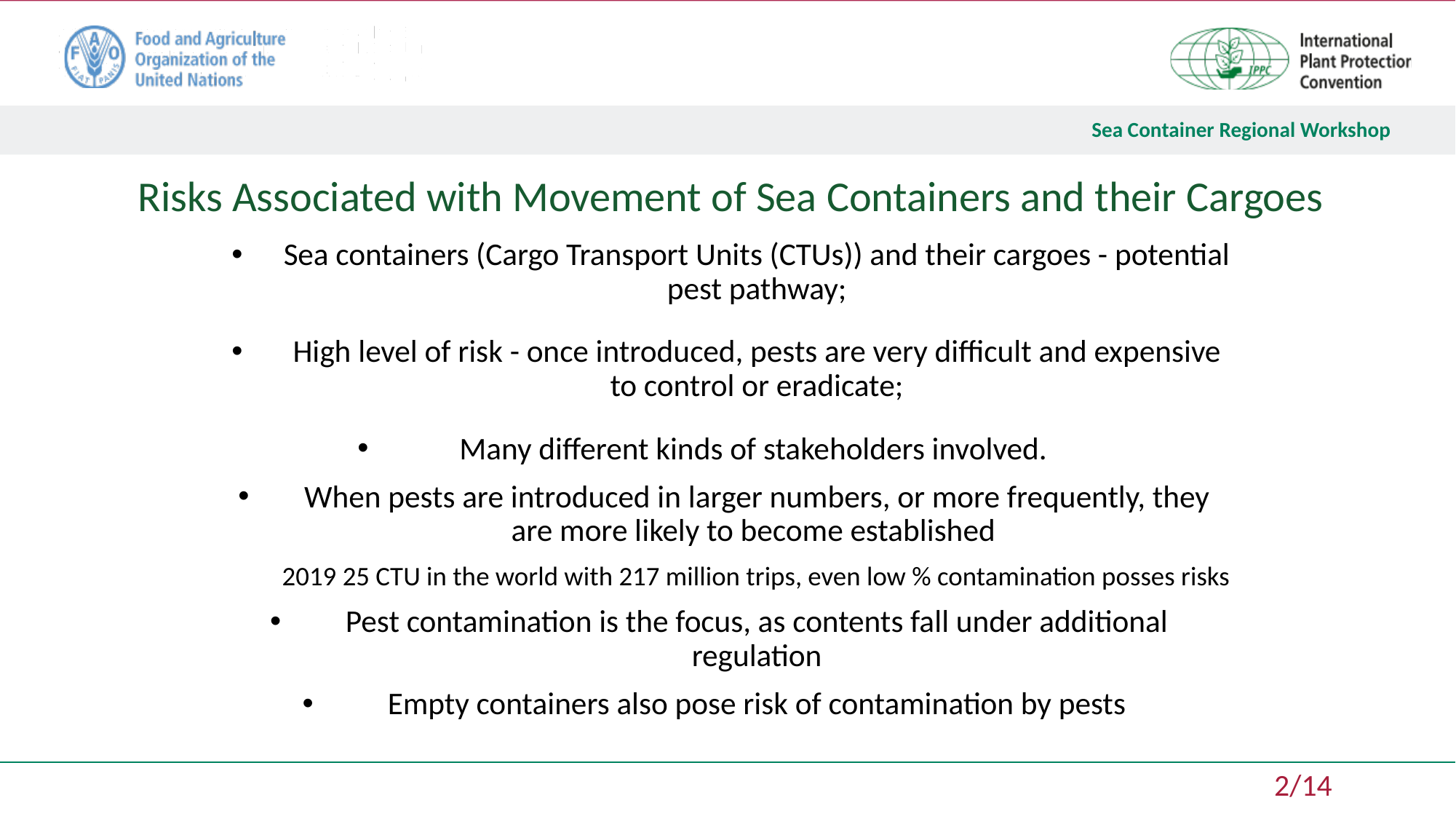

Risks Associated with Movement of Sea Containers and their Cargoes
Sea containers (Cargo Transport Units (CTUs)) and their cargoes - potential pest pathway;

High level of risk - once introduced, pests are very difficult and expensive to control or eradicate;

Many different kinds of stakeholders involved.
When pests are introduced in larger numbers, or more frequently, they are more likely to become established
2019 25 CTU in the world with 217 million trips, even low % contamination posses risks
Pest contamination is the focus, as contents fall under additional regulation
Empty containers also pose risk of contamination by pests